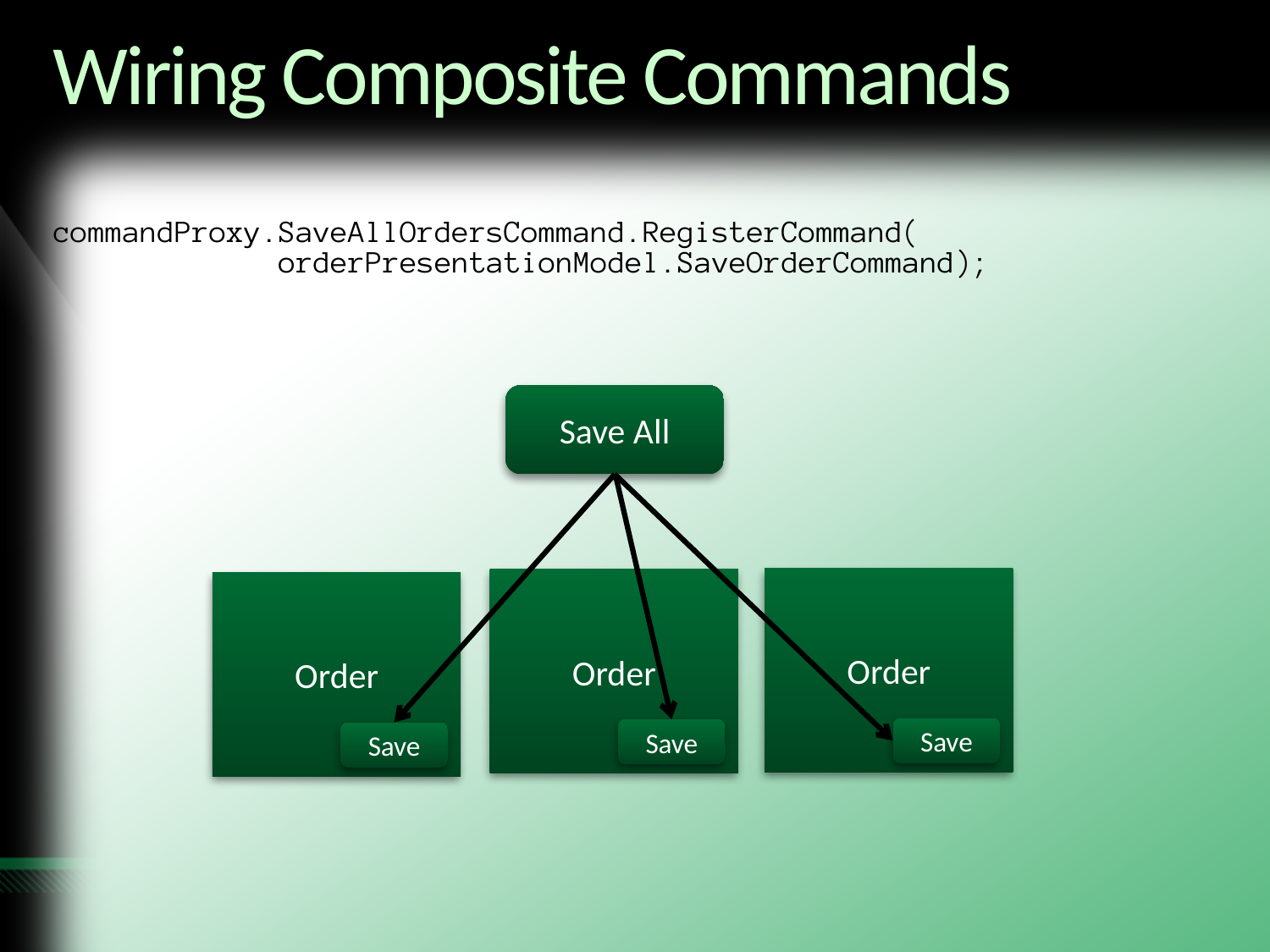

# Wiring Composite Commands
commandProxy.SaveAllOrdersCommand.RegisterCommand(
             orderPresentationModel.SaveOrderCommand);
Save All
Order
Order
Order
Save
Save
Save